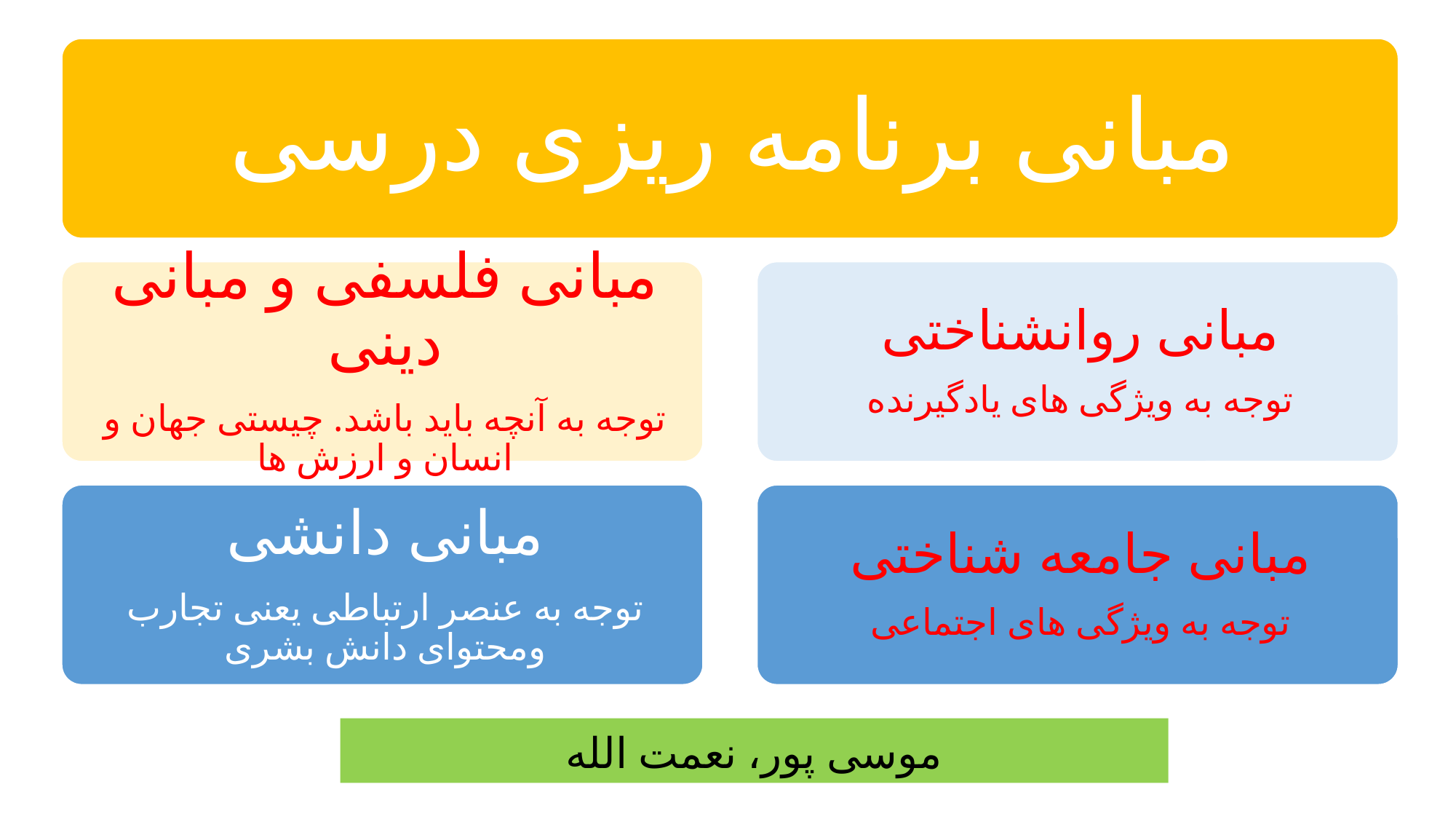

مبانی برنامه ریزی درسی
مبانی فلسفی و مبانی دینی
توجه به آنچه باید باشد. چیستی جهان و انسان و ارزش ها
مبانی دانشی
توجه به عنصر ارتباطی یعنی تجارب ومحتوای دانش بشری
مبانی روانشناختی
توجه به ویژگی های یادگیرنده
مبانی جامعه شناختی
توجه به ویژگی های اجتماعی
# موسی پور، نعمت الله